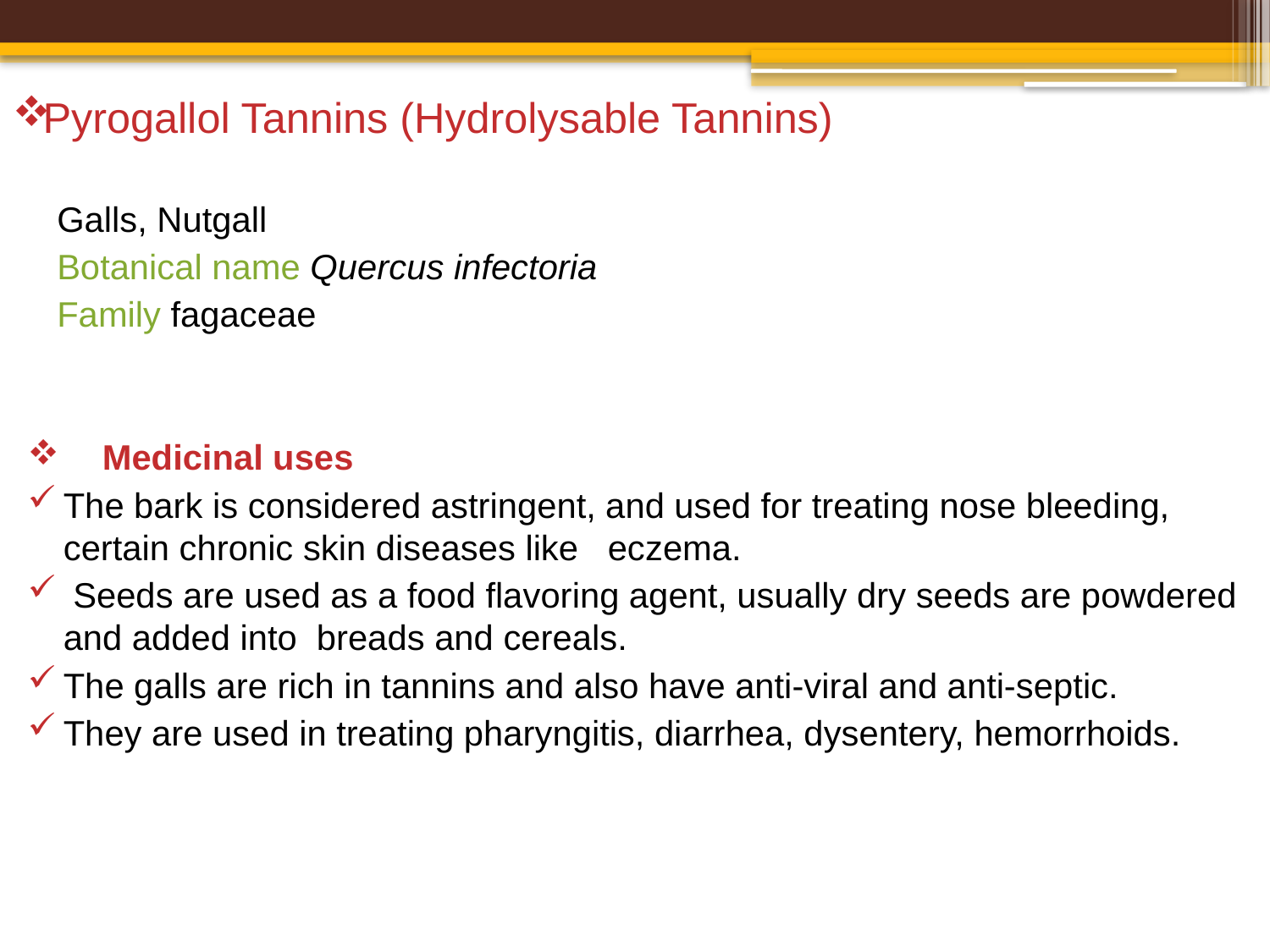

# Pyrogallol Tannins (Hydrolysable Tannins)
   Galls, Nutgall
   Botanical name Quercus infectoria
   Family fagaceae

    Medicinal uses
The bark is considered astringent, and used for treating nose bleeding, certain chronic skin diseases like   eczema.
 Seeds are used as a food flavoring agent, usually dry seeds are powdered and added into  breads and cereals.
The galls are rich in tannins and also have anti-viral and anti-septic.
They are used in treating pharyngitis, diarrhea, dysentery, hemorrhoids.